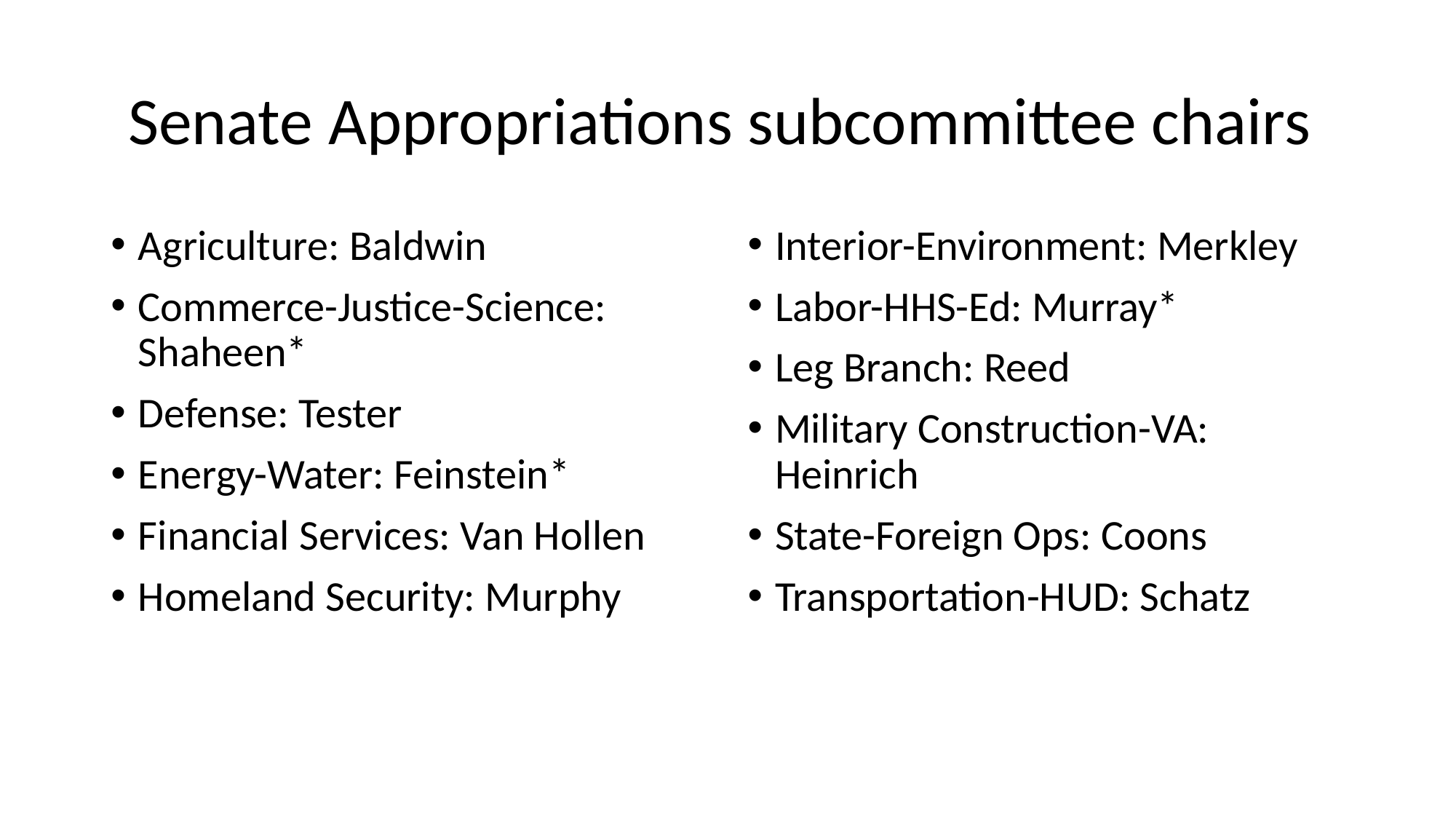

# Senate Appropriations subcommittee chairs
Agriculture: Baldwin
Commerce-Justice-Science: Shaheen*
Defense: Tester
Energy-Water: Feinstein*
Financial Services: Van Hollen
Homeland Security: Murphy
Interior-Environment: Merkley
Labor-HHS-Ed: Murray*
Leg Branch: Reed
Military Construction-VA: Heinrich
State-Foreign Ops: Coons
Transportation-HUD: Schatz